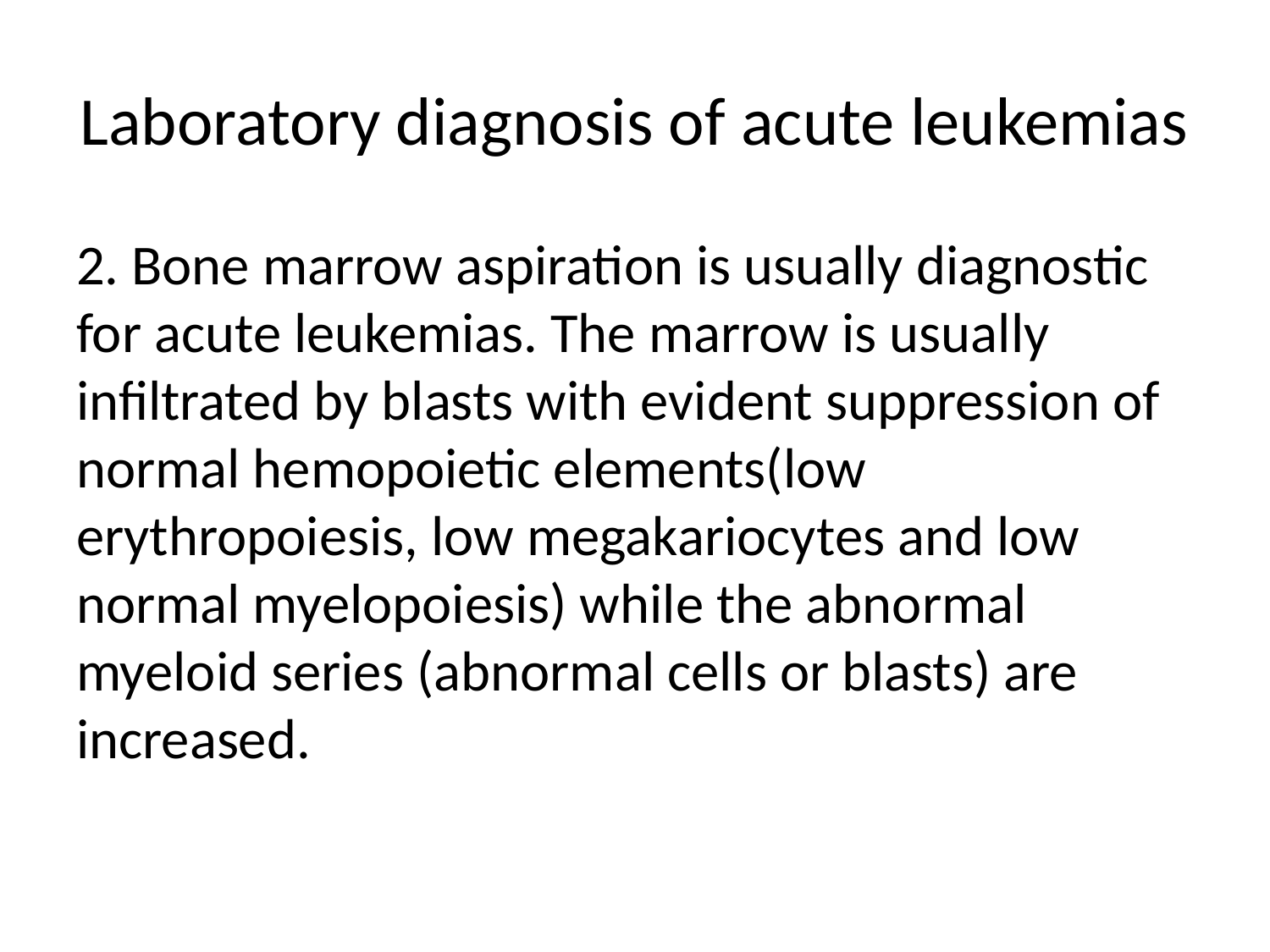

# Laboratory diagnosis of acute leukemias
2. Bone marrow aspiration is usually diagnostic for acute leukemias. The marrow is usually infiltrated by blasts with evident suppression of normal hemopoietic elements(low erythropoiesis, low megakariocytes and low normal myelopoiesis) while the abnormal myeloid series (abnormal cells or blasts) are increased.